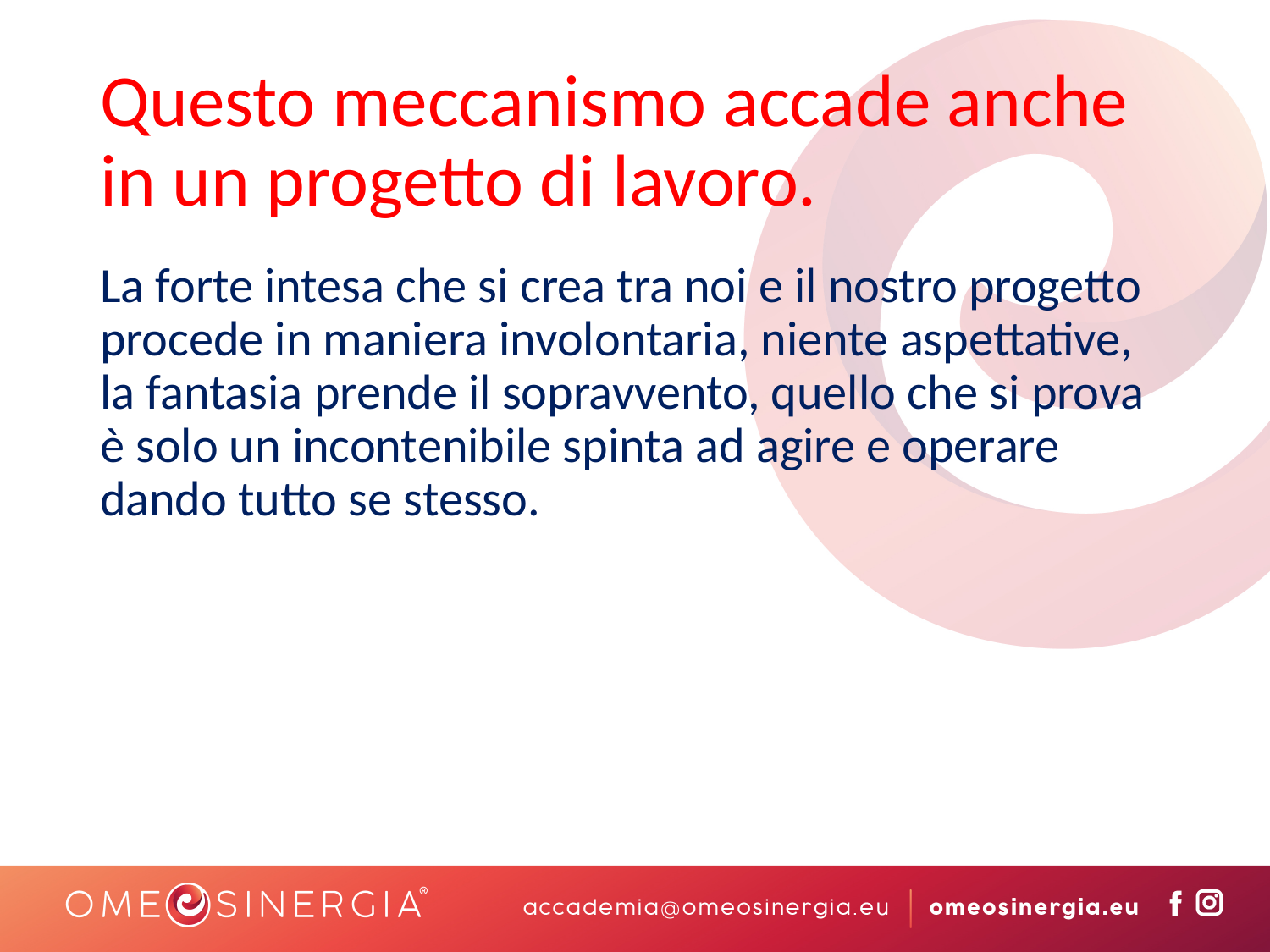

# Questo meccanismo accade anche in un progetto di lavoro.
La forte intesa che si crea tra noi e il nostro progetto procede in maniera involontaria, niente aspettative, la fantasia prende il sopravvento, quello che si prova è solo un incontenibile spinta ad agire e operare dando tutto se stesso.